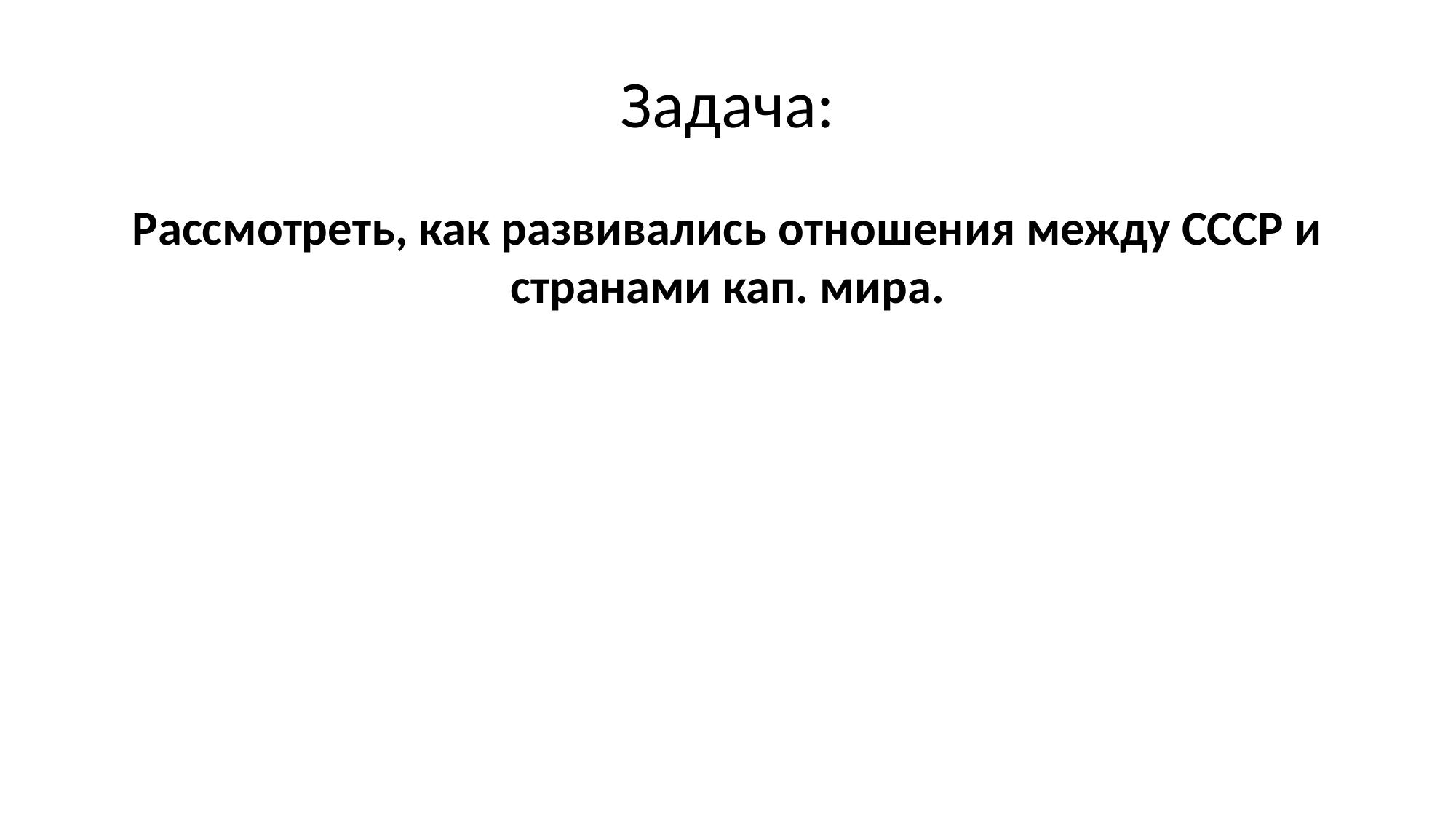

# Задача:
Рассмотреть, как развивались отношения между СССР и странами кап. мира.